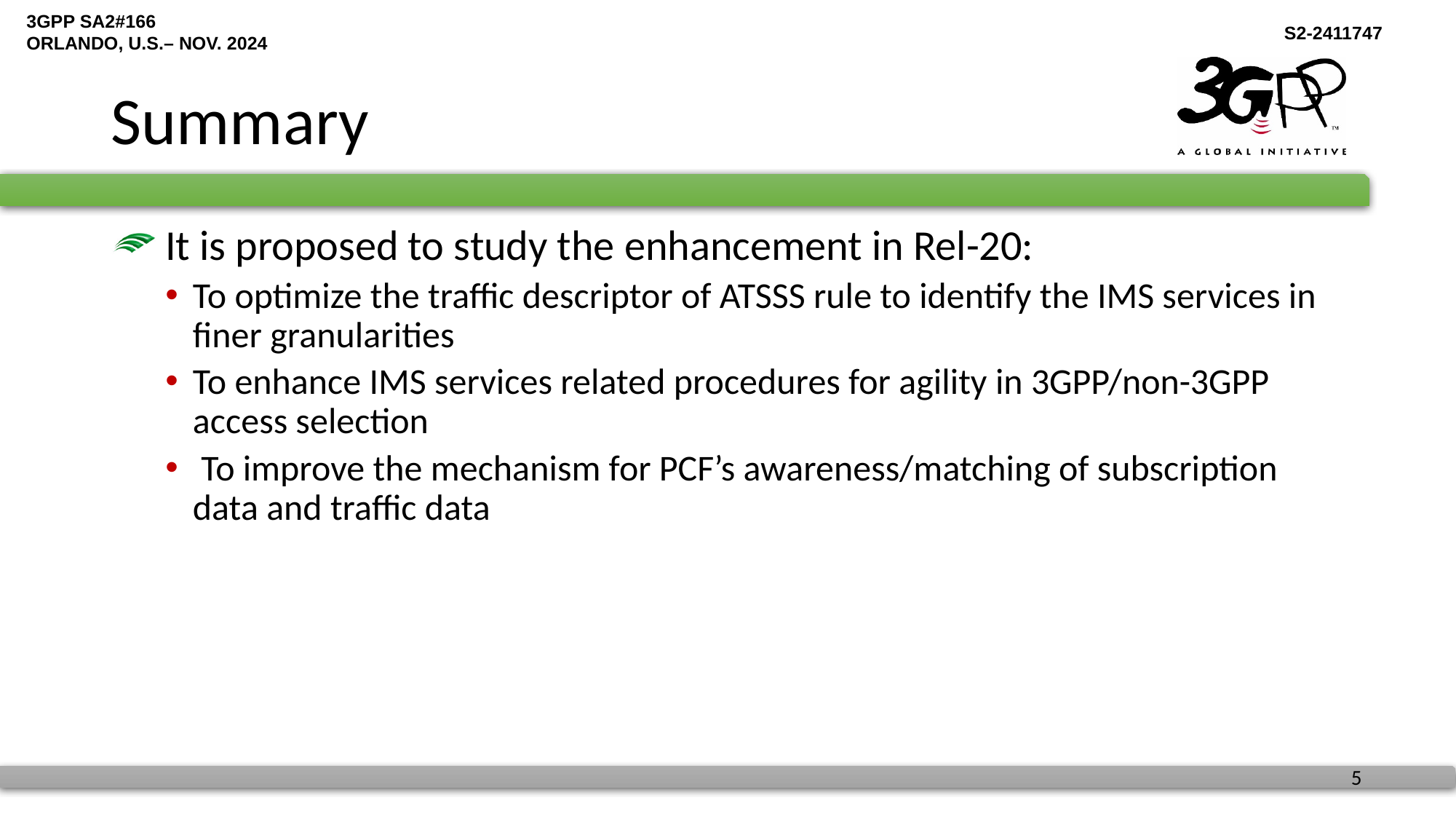

# Summary
 It is proposed to study the enhancement in Rel-20:
To optimize the traffic descriptor of ATSSS rule to identify the IMS services in finer granularities
To enhance IMS services related procedures for agility in 3GPP/non-3GPP access selection
 To improve the mechanism for PCF’s awareness/matching of subscription data and traffic data